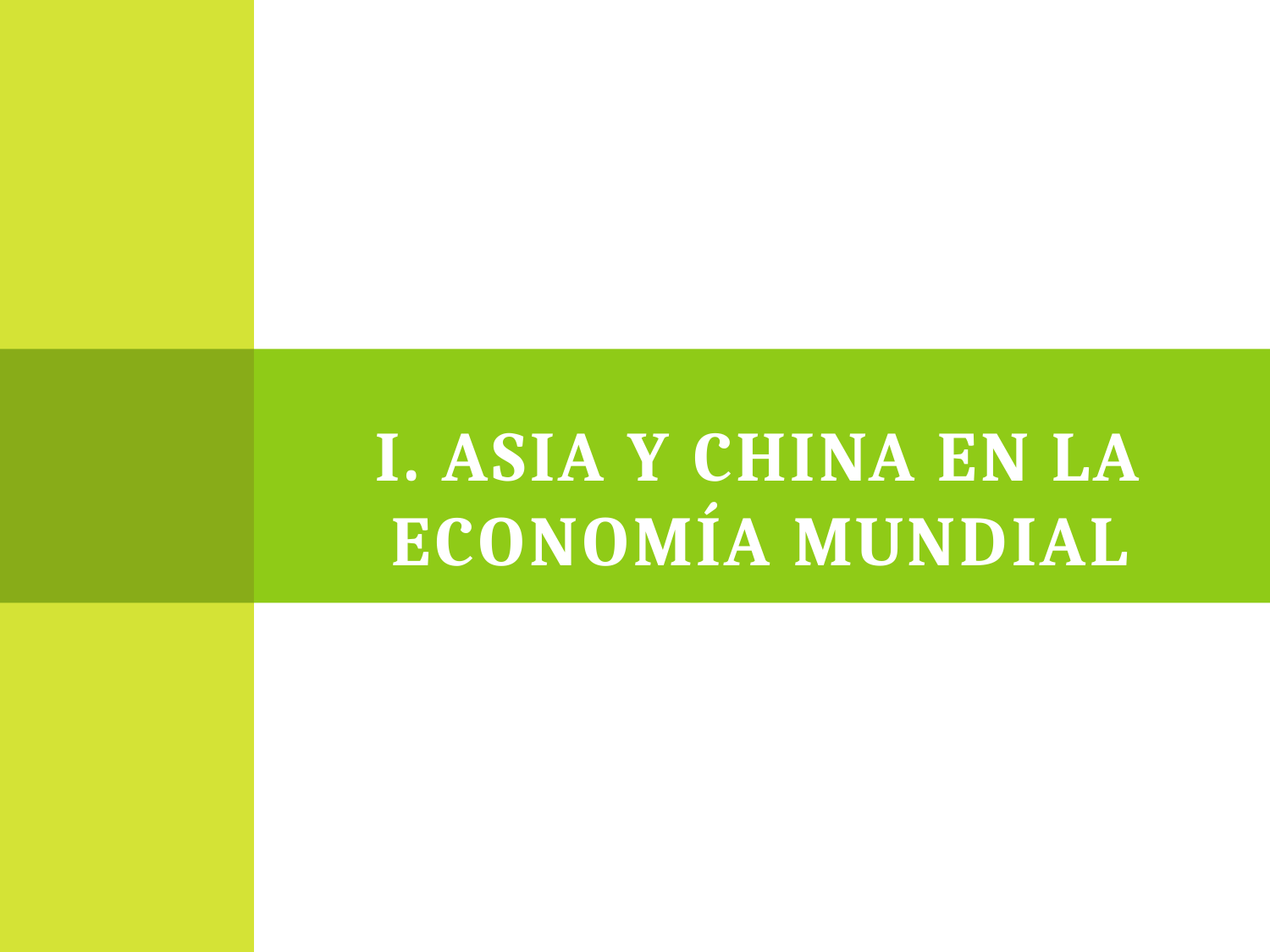

# I. Asia y China en la economía mundial